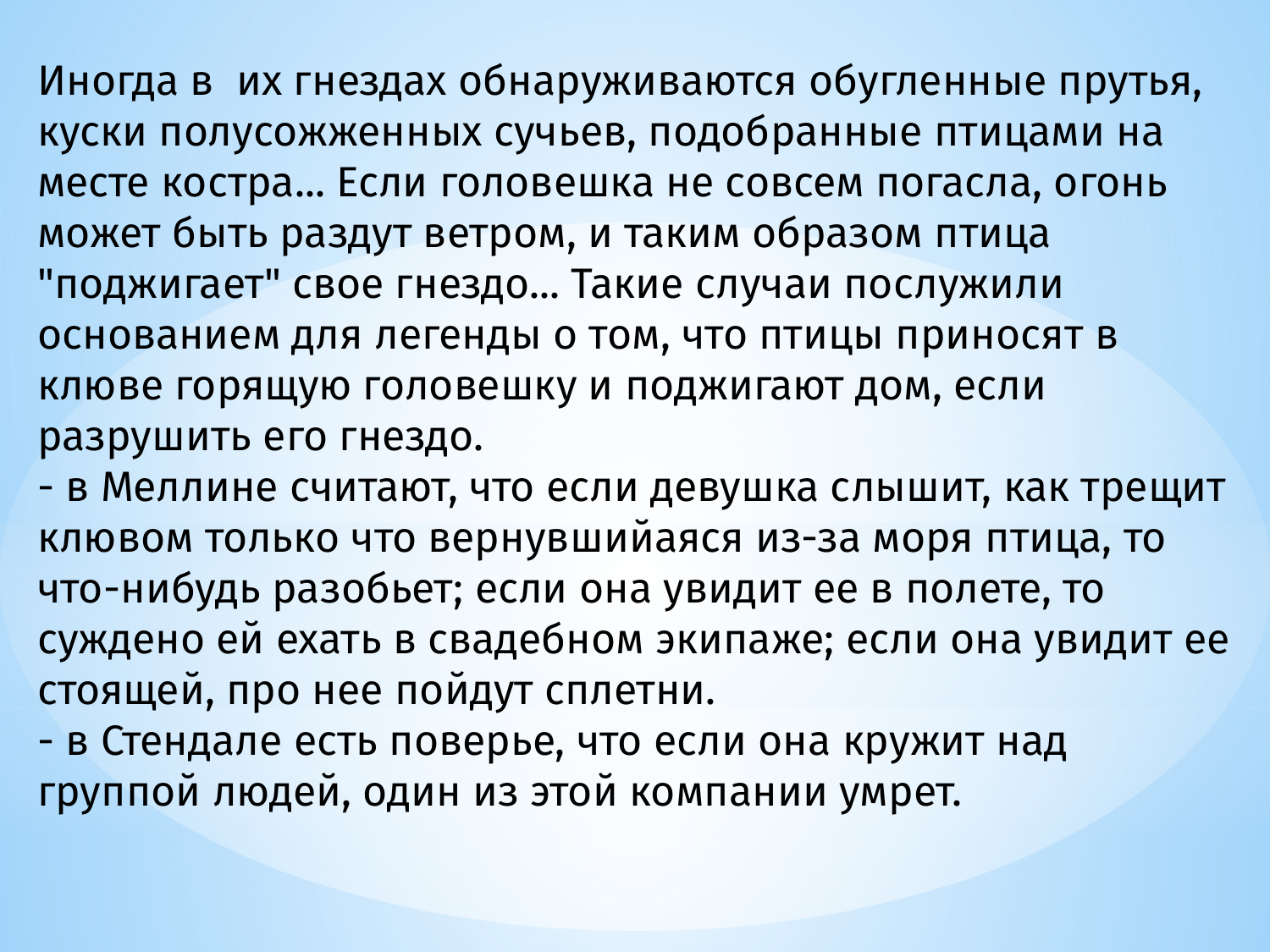

Иногда в  их гнездах обнаруживаются обугленные прутья, куски полусожженных сучьев, подобранные птицами на месте костра... Если головешка не совсем погасла, огонь может быть раздут ветром, и таким образом птица "поджигает" свое гнездо... Такие случаи послужили основанием для легенды о том, что птицы приносят в клюве горящую головешку и поджигают дом, если разрушить его гнездо.
- в Меллине считают, что если девушка слышит, как трещит клювом только что вернувшийаяся из-за моря птица, то что-нибудь разобьет; если она увидит ее в полете, то суждено ей ехать в свадебном экипаже; если она увидит ее стоящей, про нее пойдут сплетни.
- в Стендале есть поверье, что если она кружит над группой людей, один из этой компании умрет.